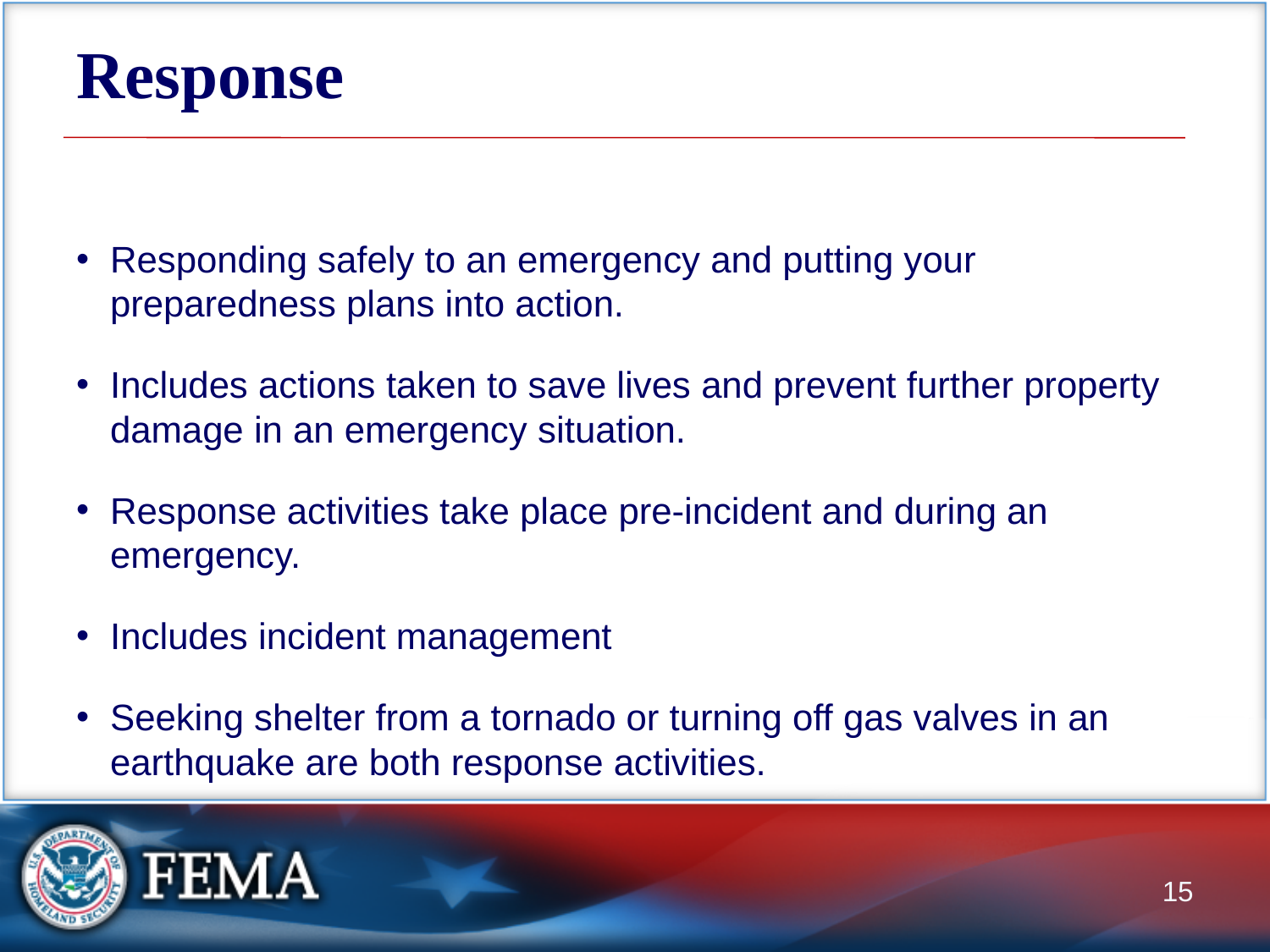

# Response

Responding safely to an emergency and putting your preparedness plans into action.
Includes actions taken to save lives and prevent further property damage in an emergency situation.
Response activities take place pre-incident and during an emergency.
Includes incident management
Seeking shelter from a tornado or turning off gas valves in an earthquake are both response activities.
15